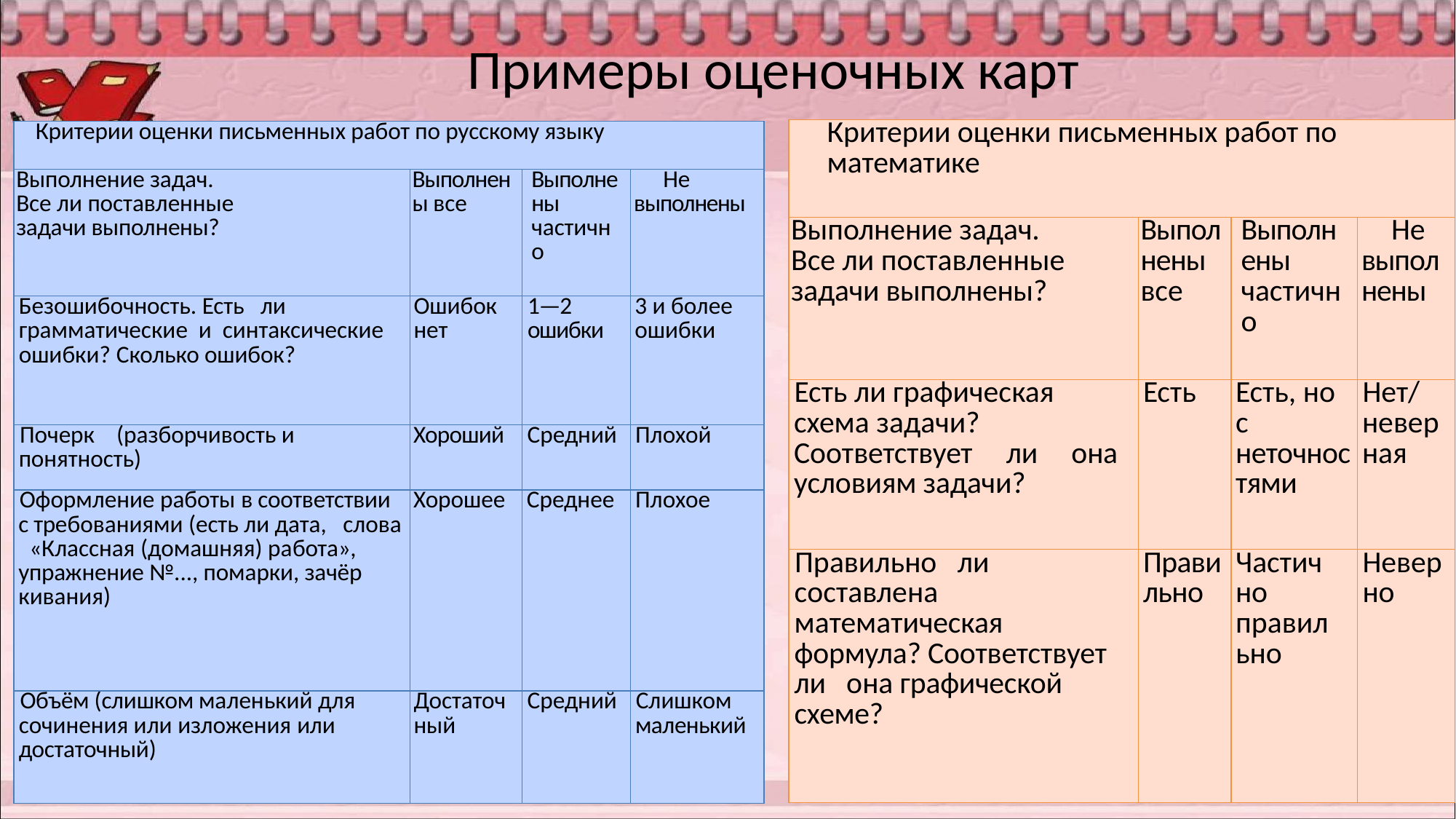

# Примеры оценочных карт
| Критерии оценки письменных работ по математике |  |  |  |
| --- | --- | --- | --- |
| Выполнение задач. Все ли поставленные задачи выполнены? | Выполнены все | Выполнены частично | Не выполнены |
| Есть ли графическая схема задачи? Соответствует ли она условиям задачи? | Есть | Есть, но с неточностями | Нет/невер­ная |
| Правильно ли составлена математическая формула? Соответствует ли она графической схеме? | Правильно | Частично правильно | Неверно |
| Критерии оценки письменных работ по русскому языку |  |  |  |
| --- | --- | --- | --- |
| Выполнение задач. Все ли поставленные задачи выполнены? | Выполнены все | Выполнены частично | Не выполнены |
| Безошибочность. Есть ли грамматические и синтаксические ошибки? Сколько ошибок? | Ошибок нет | 1—2 ошибки | 3 и более ошибки |
| Почерк (разборчивость и понятность) | Хороший | Средний | Плохой |
| Оформление работы в соответствии с требованиями (есть ли дата, слова «Классная (домашняя) работа», упражнение №..., помарки, зачёр­кивания) | Хорошее | Среднее | Плохое |
| Объём (слишком маленький для сочинения или изложения или достаточный) | Достаточ­ный | Средний | Слишком маленький |